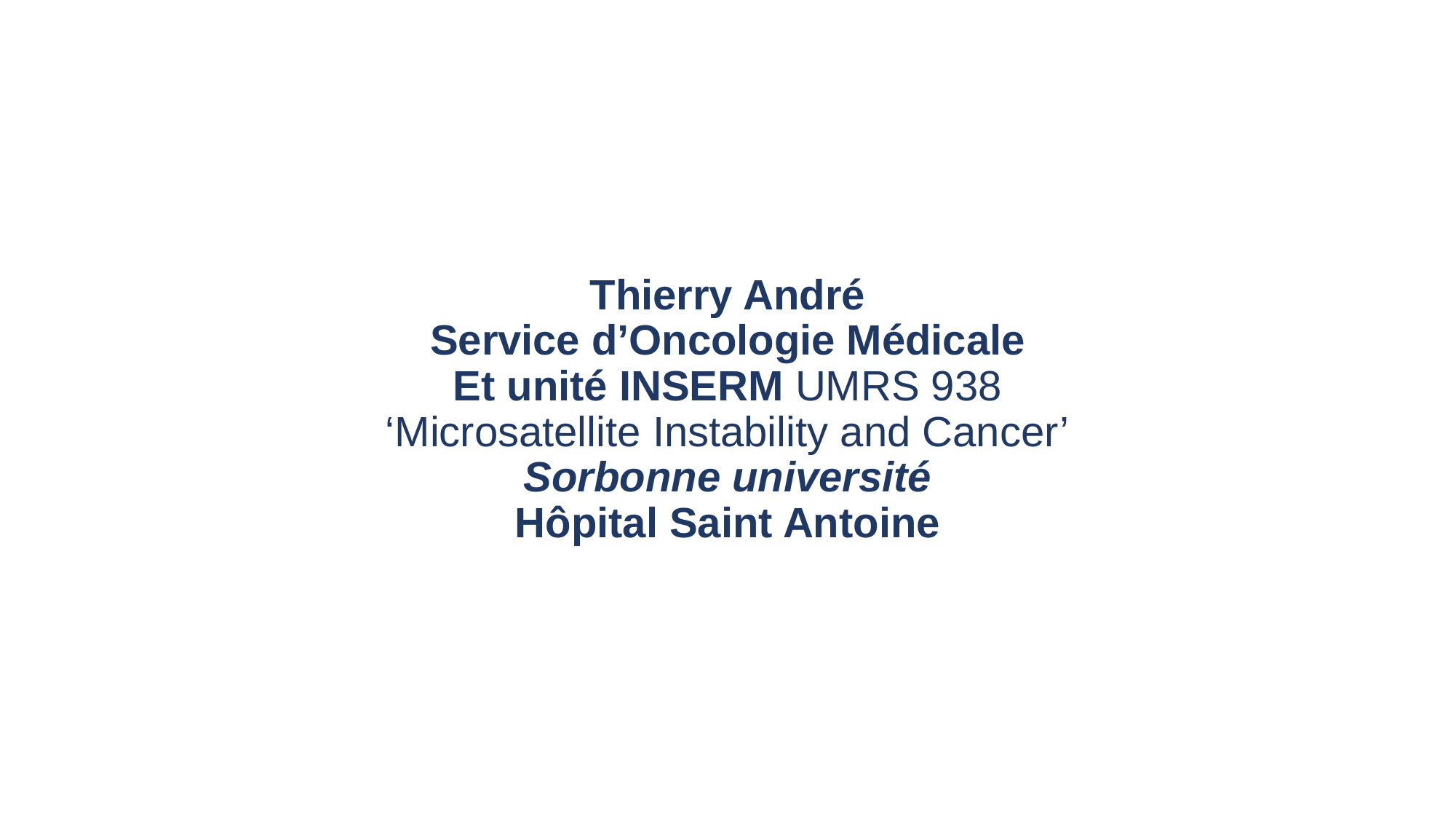

# Thierry André Service d’Oncologie Médicale Et unité INSERM UMRS 938 ‘Microsatellite Instability and Cancer’ Sorbonne université Hôpital Saint Antoine